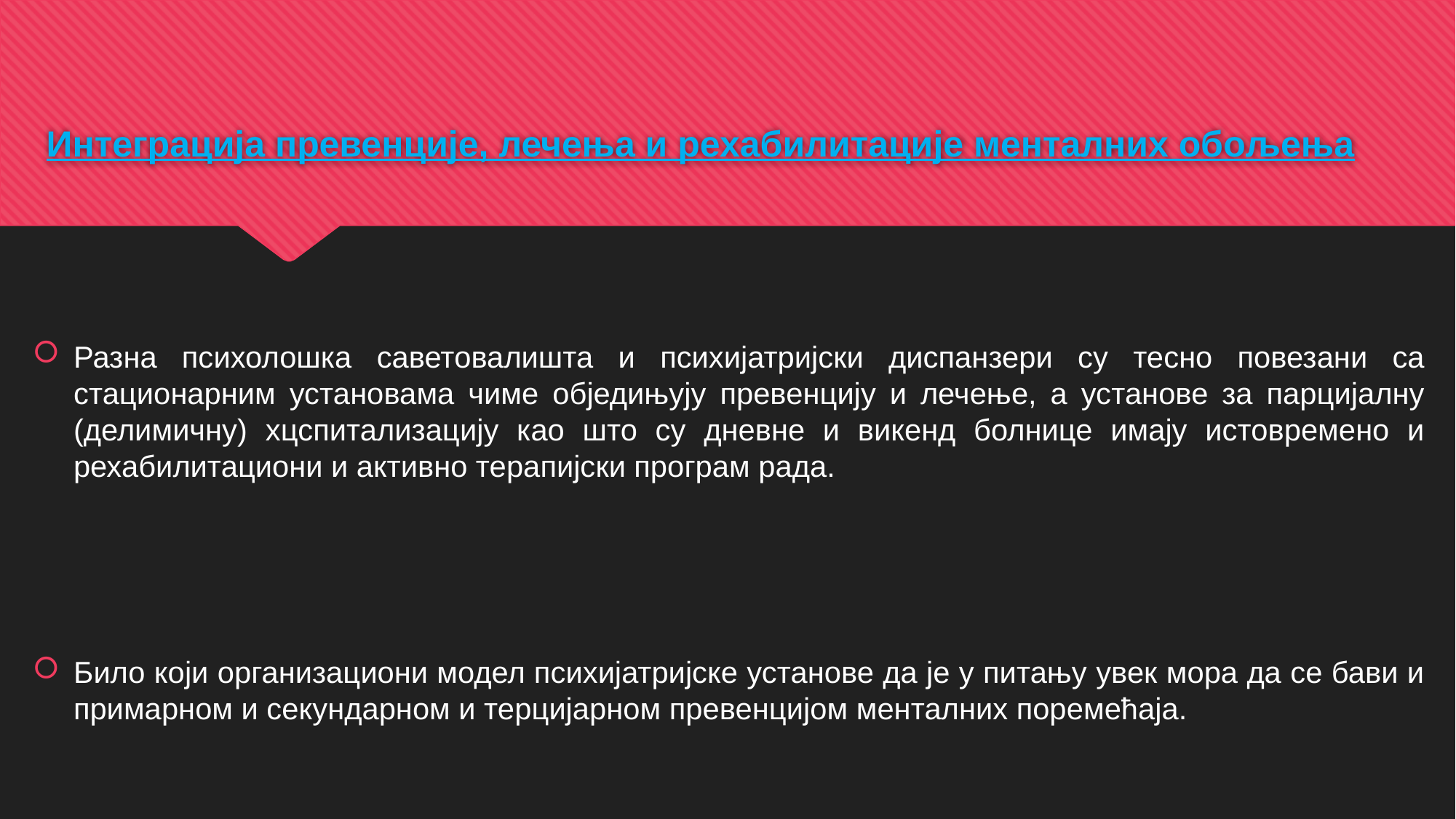

# Интеграција превенције, лечења и рехабилитације менталних обољења

Разна психолошка саветовалишта и психијатријски диспанзери су тесно повезани са стационарним установама чиме обједињују превенцију и лечење, а установе за парцијалну (делимичну) хцспитализацију као што су дневне и викенд болнице имају истовремено и рехабилитациони и активно терапијски програм рада.

Било који организациони модел психијатријске установе да је у питању увек мора да се бави и примарном и секундарном и терцијарном превенцијом менталних поремећаја.